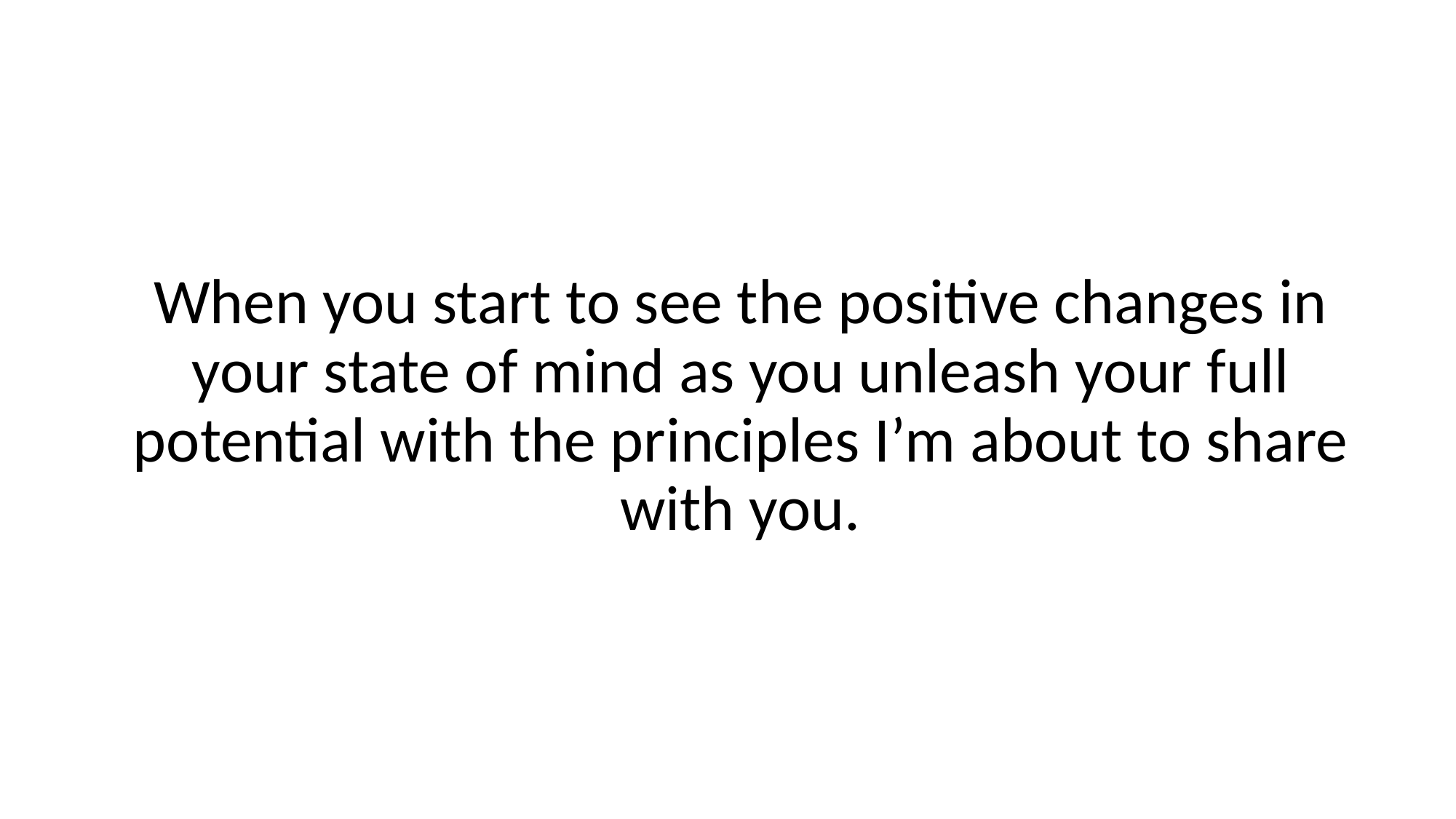

When you start to see the positive changes in your state of mind as you unleash your full potential with the principles I’m about to share with you.